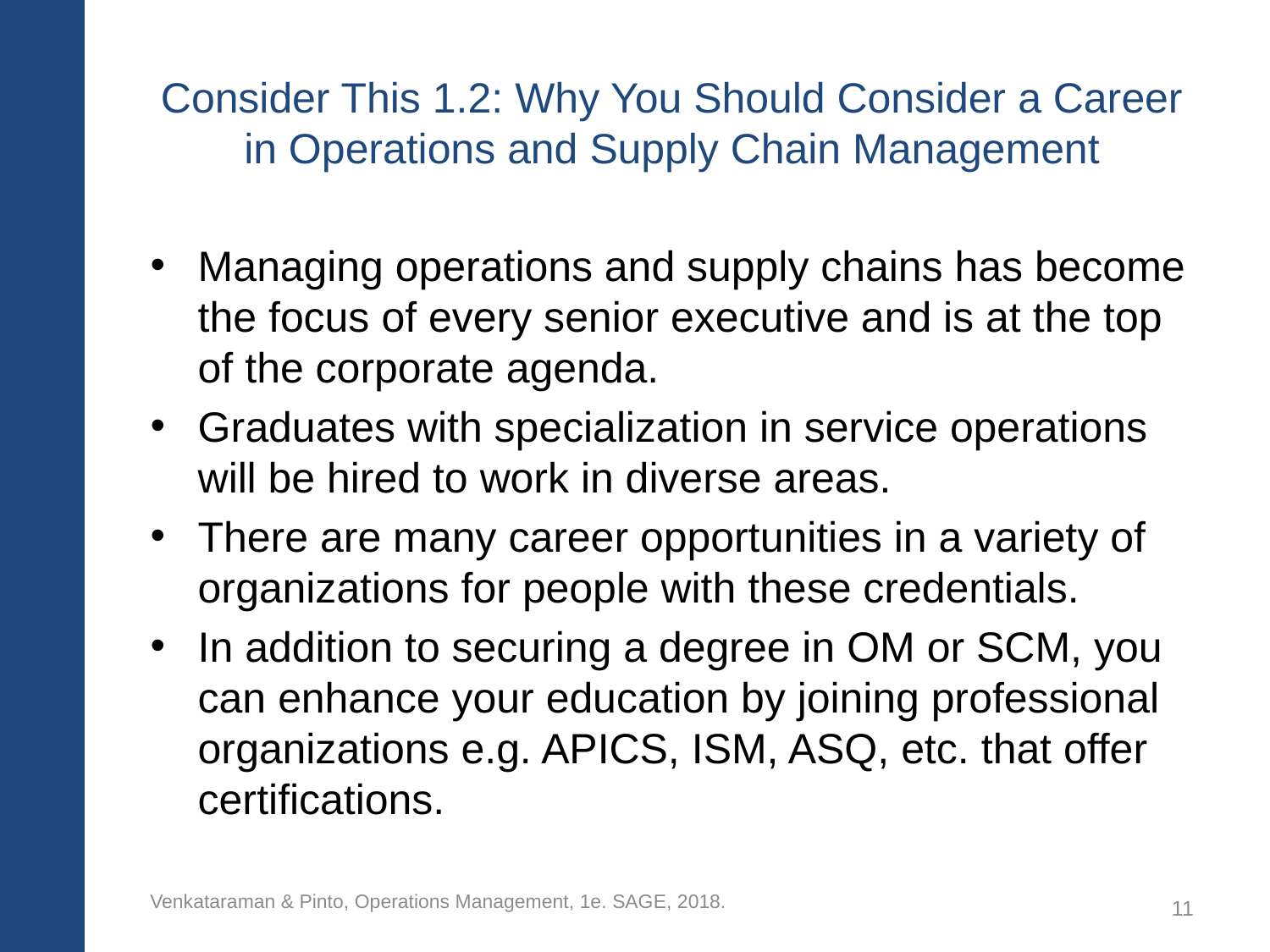

# Consider This 1.2: Why You Should Consider a Career in Operations and Supply Chain Management
Managing operations and supply chains has become the focus of every senior executive and is at the top of the corporate agenda.
Graduates with specialization in service operations will be hired to work in diverse areas.
There are many career opportunities in a variety of organizations for people with these credentials.
In addition to securing a degree in OM or SCM, you can enhance your education by joining professional organizations e.g. APICS, ISM, ASQ, etc. that offer certifications.
Venkataraman & Pinto, Operations Management, 1e. SAGE, 2018.
11